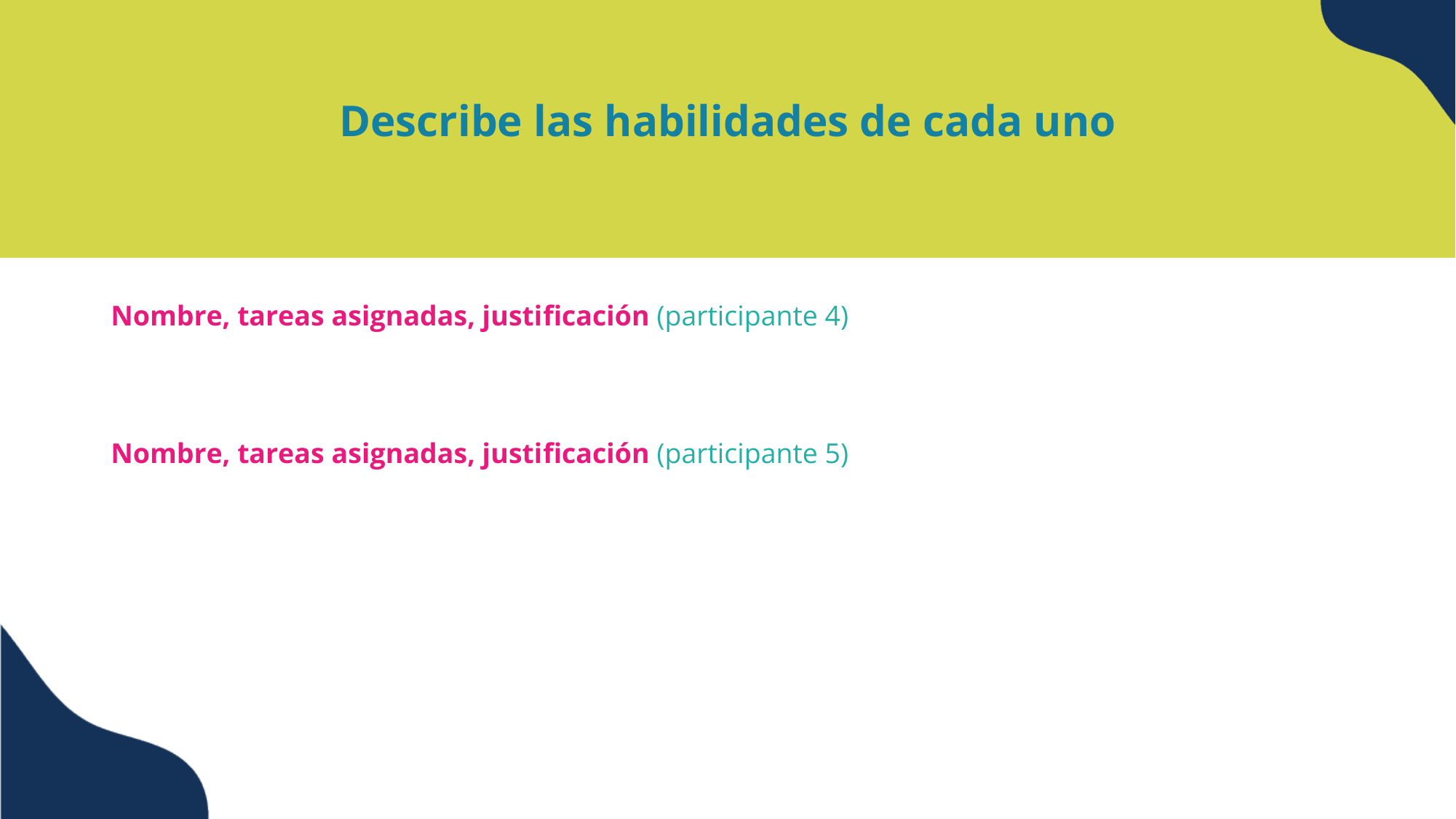

# Describe las habilidades de cada uno
Nombre, tareas asignadas, justificación (participante 4)

Nombre, tareas asignadas, justificación (participante 5)